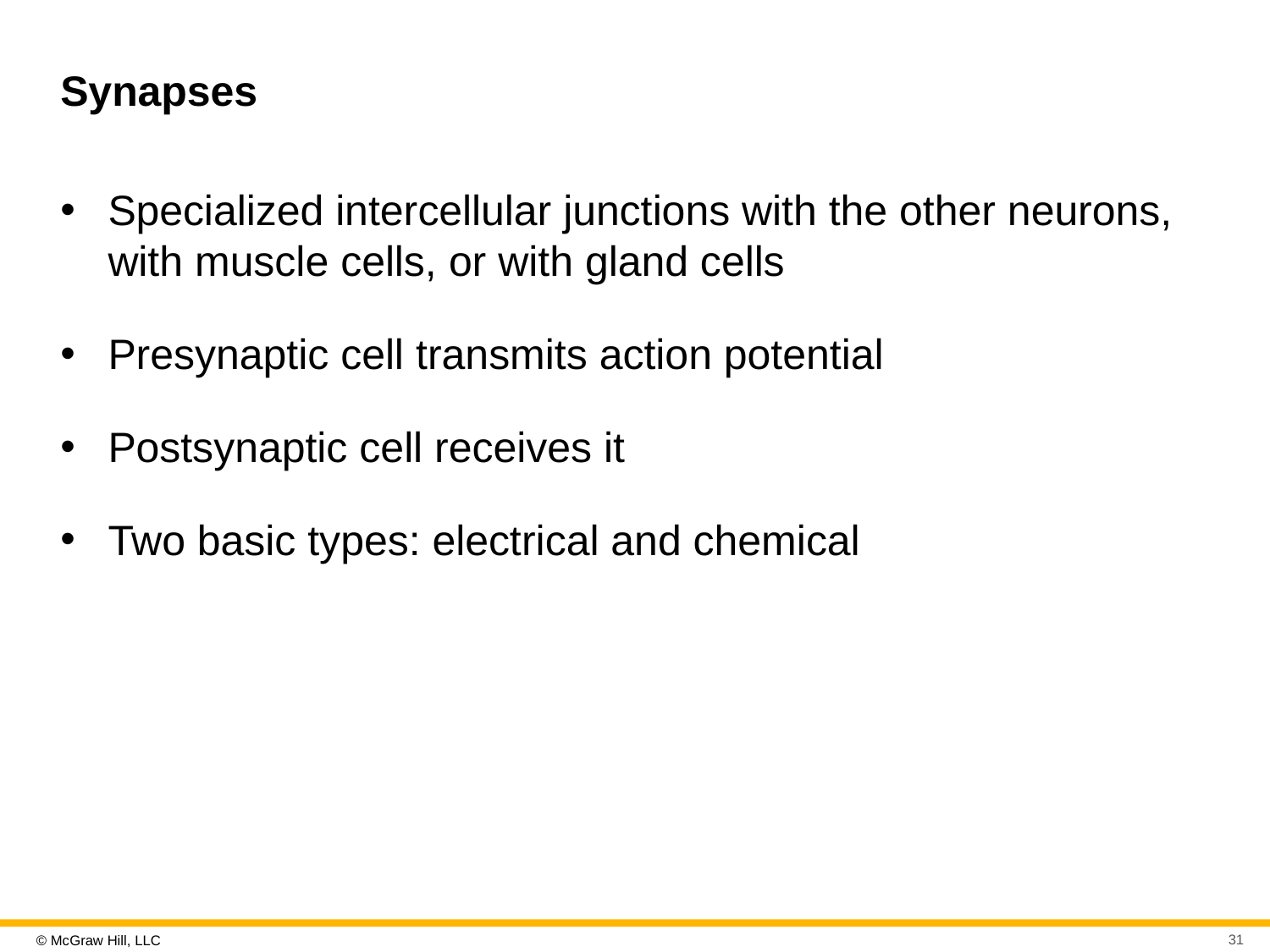

# Synapses
Specialized intercellular junctions with the other neurons, with muscle cells, or with gland cells
Presynaptic cell transmits action potential
Postsynaptic cell receives it
Two basic types: electrical and chemical
31